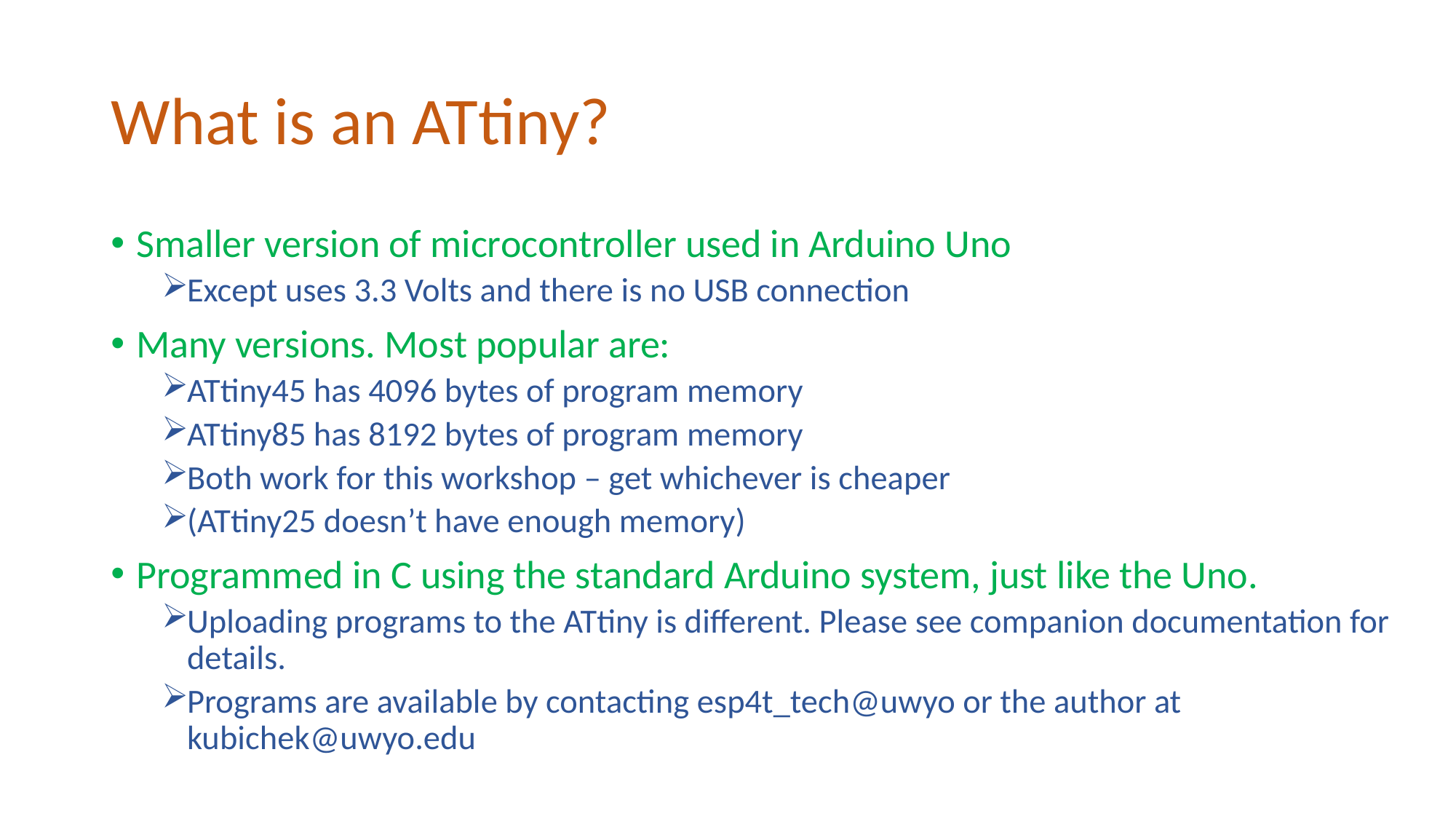

# What is an ATtiny?
Smaller version of microcontroller used in Arduino Uno
Except uses 3.3 Volts and there is no USB connection
Many versions. Most popular are:
ATtiny45 has 4096 bytes of program memory
ATtiny85 has 8192 bytes of program memory
Both work for this workshop – get whichever is cheaper
(ATtiny25 doesn’t have enough memory)
Programmed in C using the standard Arduino system, just like the Uno.
Uploading programs to the ATtiny is different. Please see companion documentation for details.
Programs are available by contacting esp4t_tech@uwyo or the author at kubichek@uwyo.edu